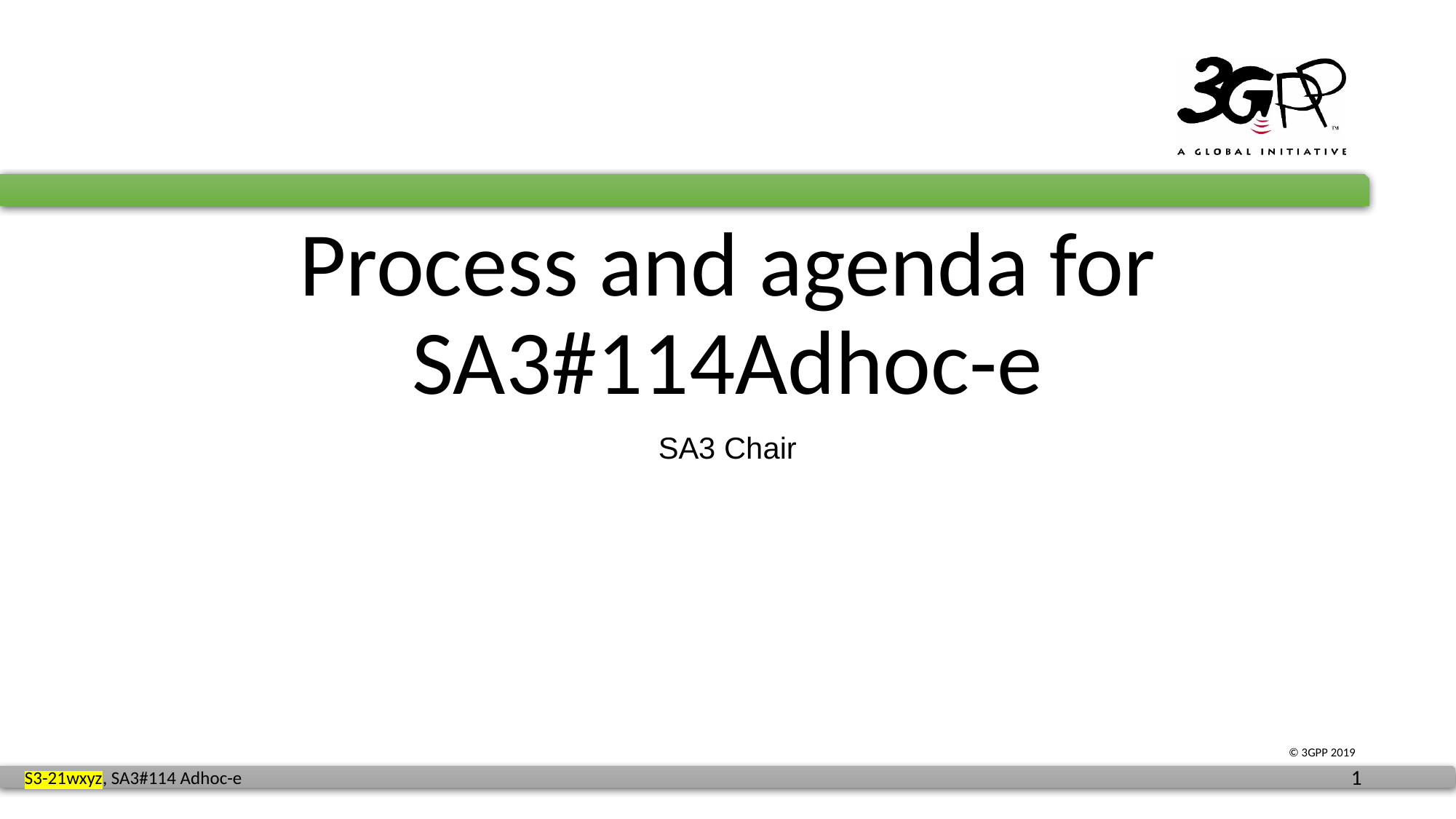

# Process and agenda for SA3#114Adhoc-e
SA3 Chair